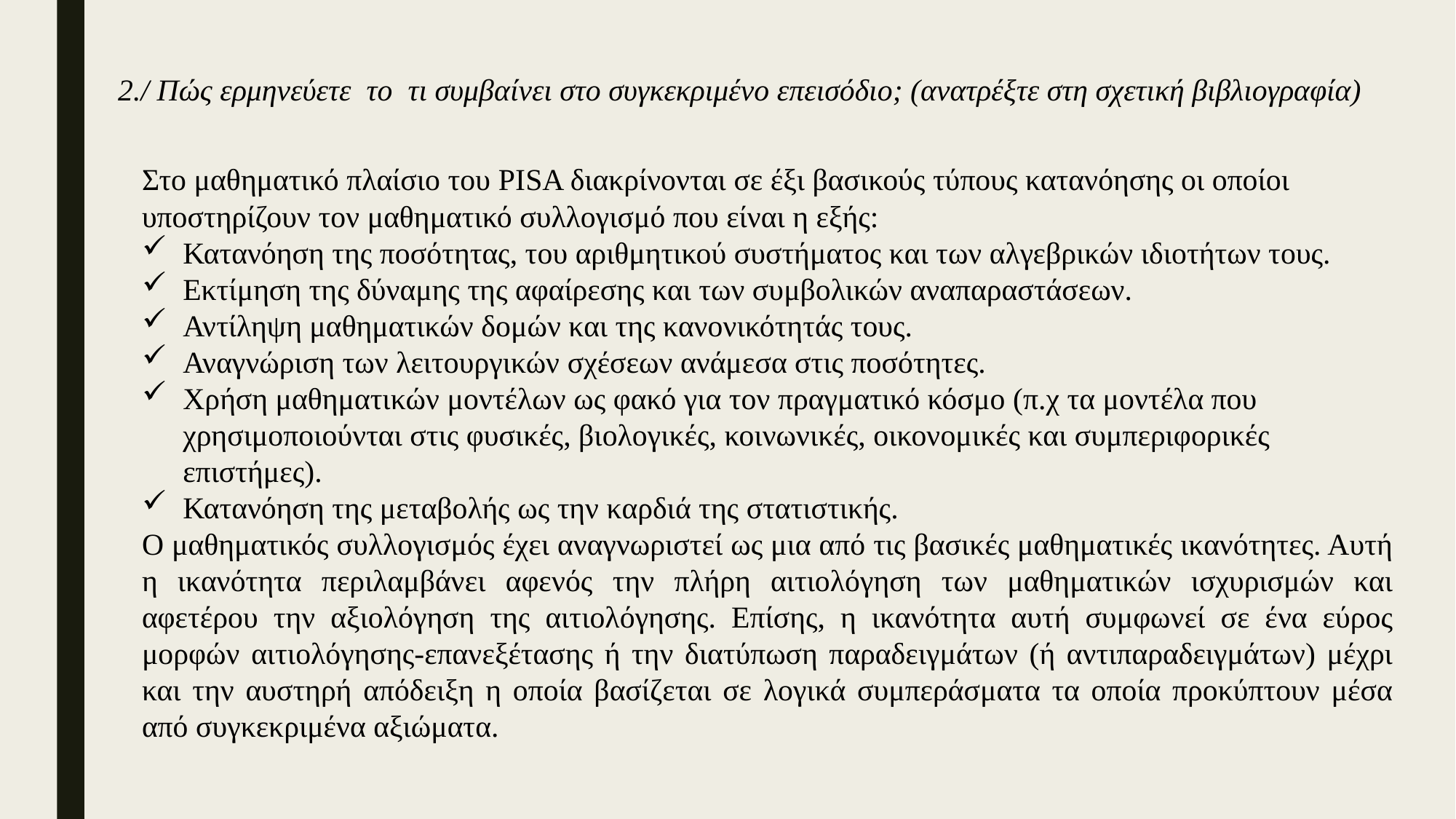

2./ Πώς ερμηνεύετε  το  τι συμβαίνει στο συγκεκριμένο επεισόδιο; (ανατρέξτε στη σχετική βιβλιογραφία)
Στο μαθηματικό πλαίσιο του PISA διακρίνονται σε έξι βασικούς τύπους κατανόησης οι οποίοι υποστηρίζουν τον μαθηματικό συλλογισμό που είναι η εξής:
Κατανόηση της ποσότητας, του αριθμητικού συστήματος και των αλγεβρικών ιδιοτήτων τους.
Εκτίμηση της δύναμης της αφαίρεσης και των συμβολικών αναπαραστάσεων.
Αντίληψη μαθηματικών δομών και της κανονικότητάς τους.
Αναγνώριση των λειτουργικών σχέσεων ανάμεσα στις ποσότητες.
Χρήση μαθηματικών μοντέλων ως φακό για τον πραγματικό κόσμο (π.χ τα μοντέλα που χρησιμοποιούνται στις φυσικές, βιολογικές, κοινωνικές, οικονομικές και συμπεριφορικές επιστήμες).
Κατανόηση της μεταβολής ως την καρδιά της στατιστικής.
Ο μαθηματικός συλλογισμός έχει αναγνωριστεί ως μια από τις βασικές μαθηματικές ικανότητες. Αυτή η ικανότητα περιλαμβάνει αφενός την πλήρη αιτιολόγηση των μαθηματικών ισχυρισμών και αφετέρου την αξιολόγηση της αιτιολόγησης. Επίσης, η ικανότητα αυτή συμφωνεί σε ένα εύρος μορφών αιτιολόγησης-επανεξέτασης ή την διατύπωση παραδειγμάτων (ή αντιπαραδειγμάτων) μέχρι και την αυστηρή απόδειξη η οποία βασίζεται σε λογικά συμπεράσματα τα οποία προκύπτουν μέσα από συγκεκριμένα αξιώματα.